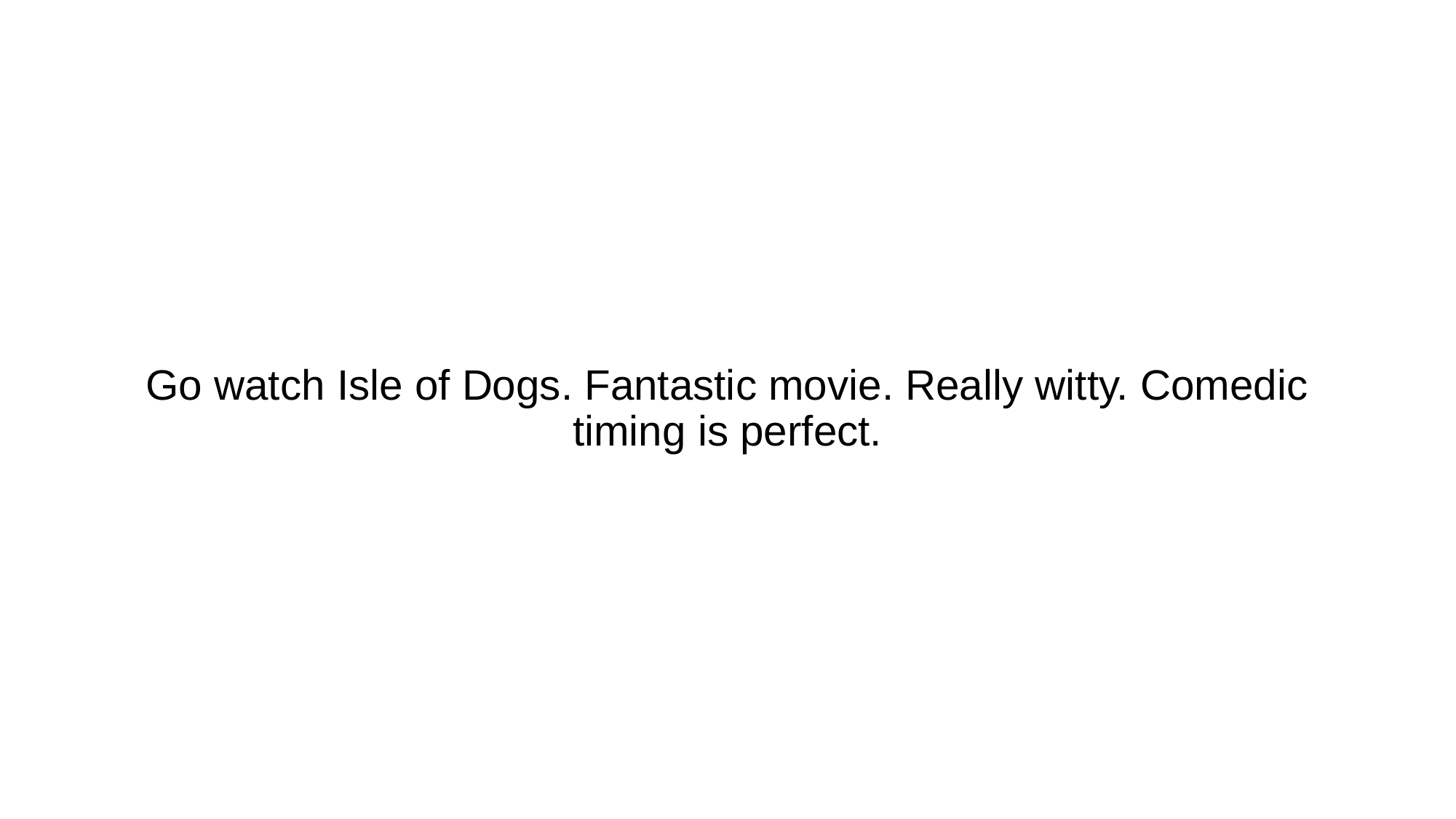

# Go watch Isle of Dogs. Fantastic movie. Really witty. Comedic timing is perfect.